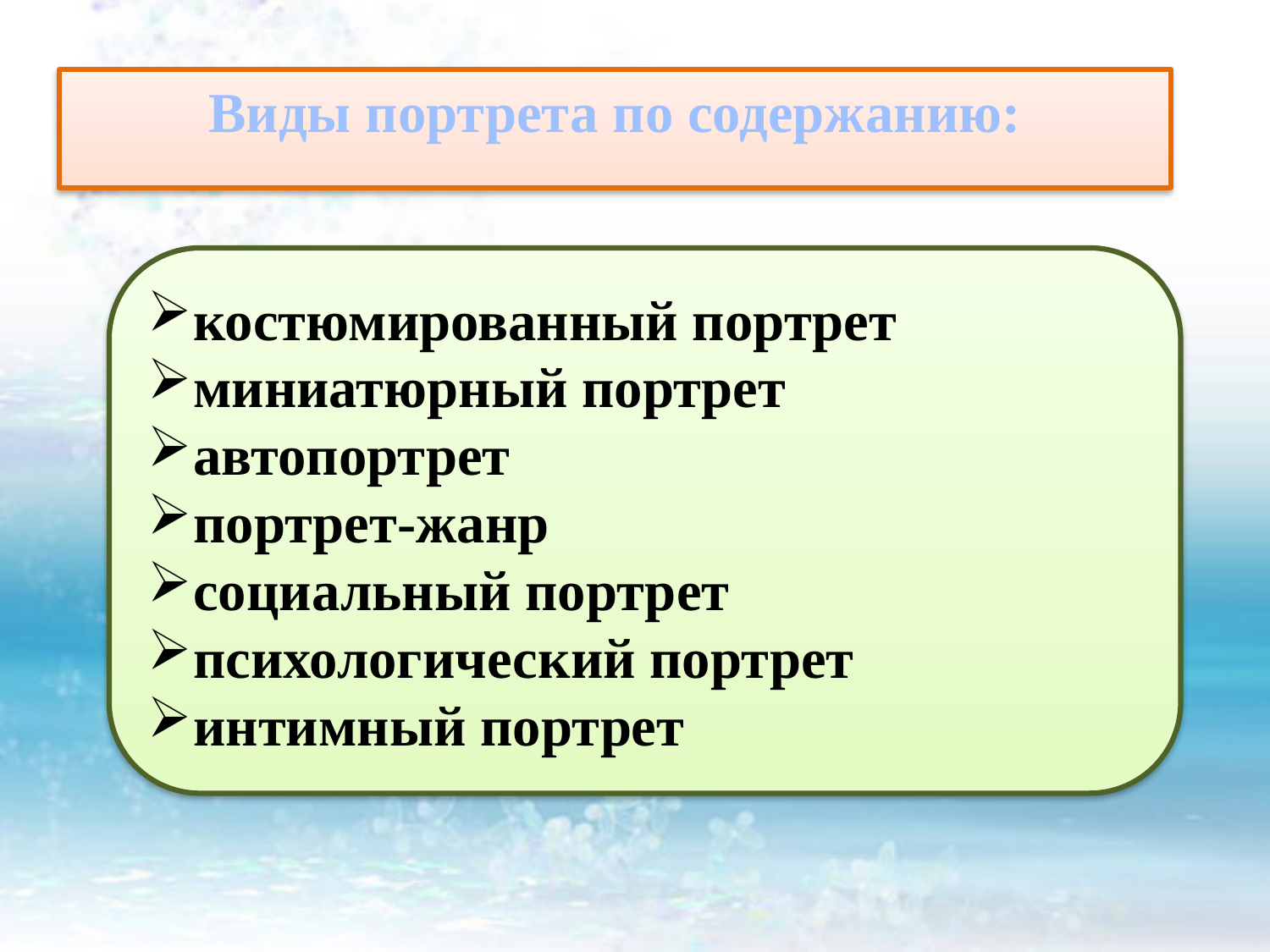

Виды портрета по содержанию:

костюмированный портрет
миниатюрный портрет
автопортрет
портрет-жанр
социальный портрет
психологический портрет
интимный портрет